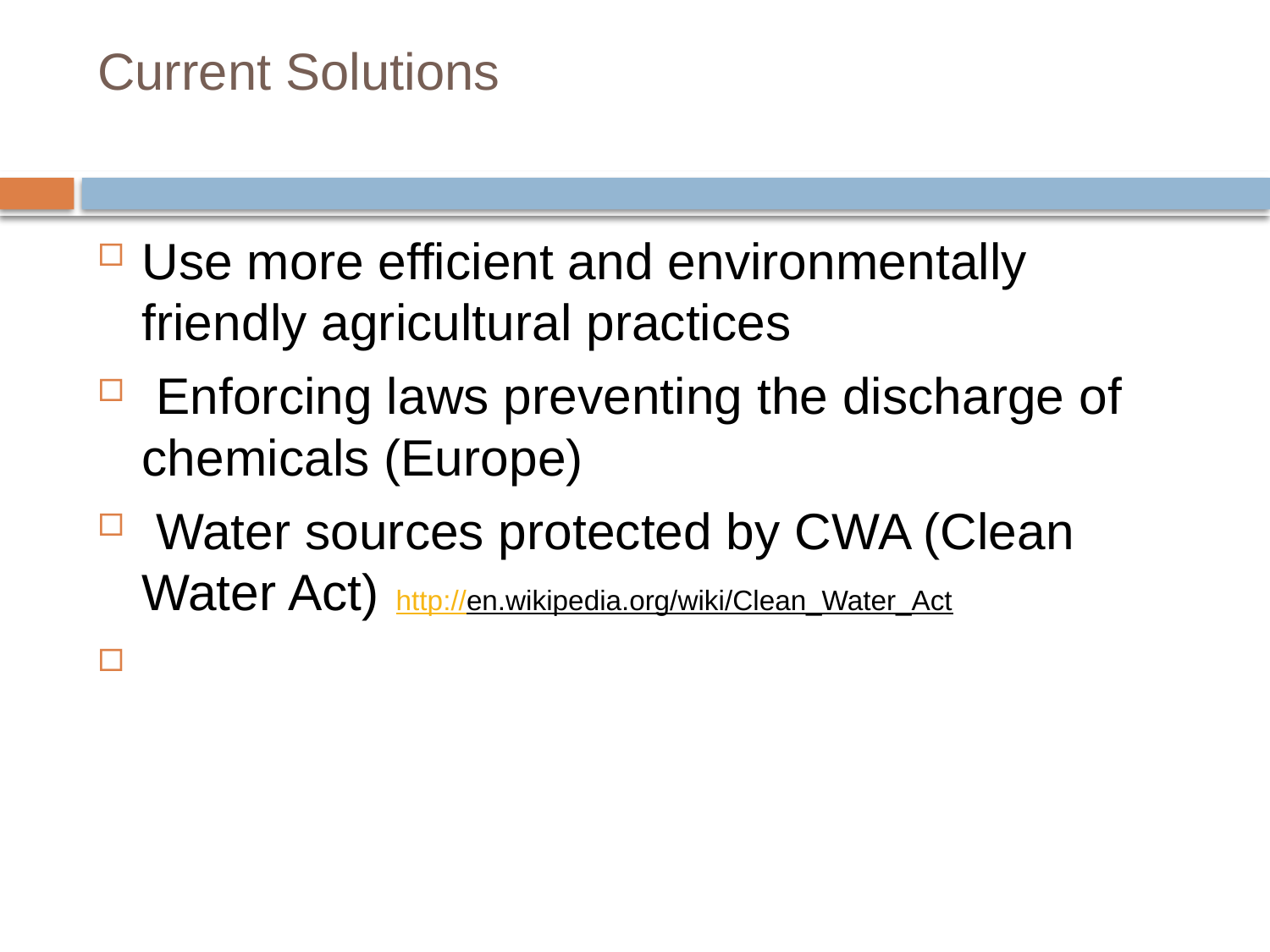

# Current Solutions
Use more efficient and environmentally friendly agricultural practices
 Enforcing laws preventing the discharge of chemicals (Europe)
 Water sources protected by CWA (Clean Water Act)	http://en.wikipedia.org/wiki/Clean_Water_Act